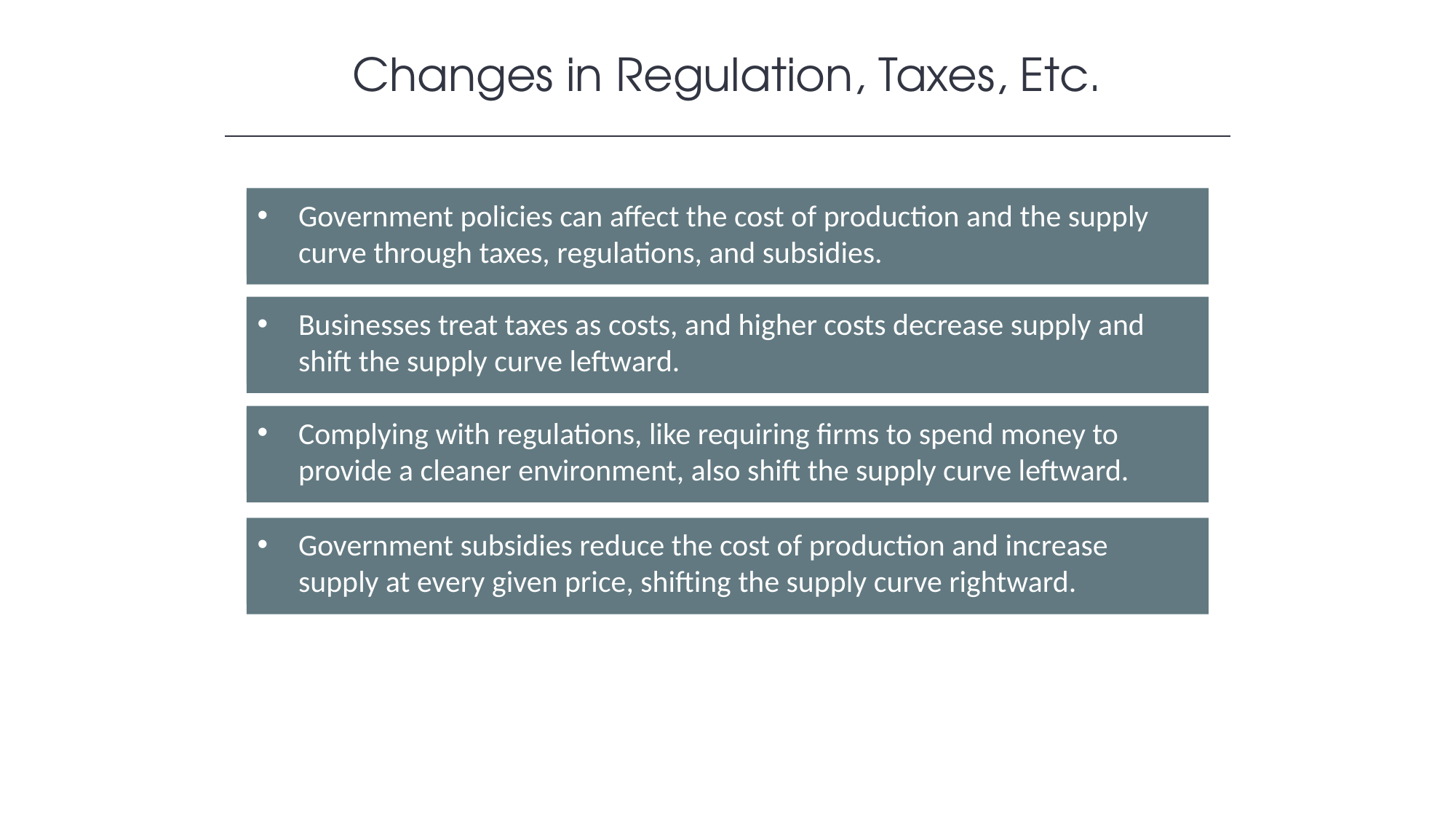

Changes in Regulation, Taxes, Etc.

Government policies can affect the cost of production and the supply curve through taxes, regulations, and subsidies.

Businesses treat taxes as costs, and higher costs decrease supply and shift the supply curve leftward.

Complying with regulations, like requiring firms to spend money to provide a cleaner environment, also shift the supply curve leftward.

Government subsidies reduce the cost of production and increase supply at every given price, shifting the supply curve rightward.